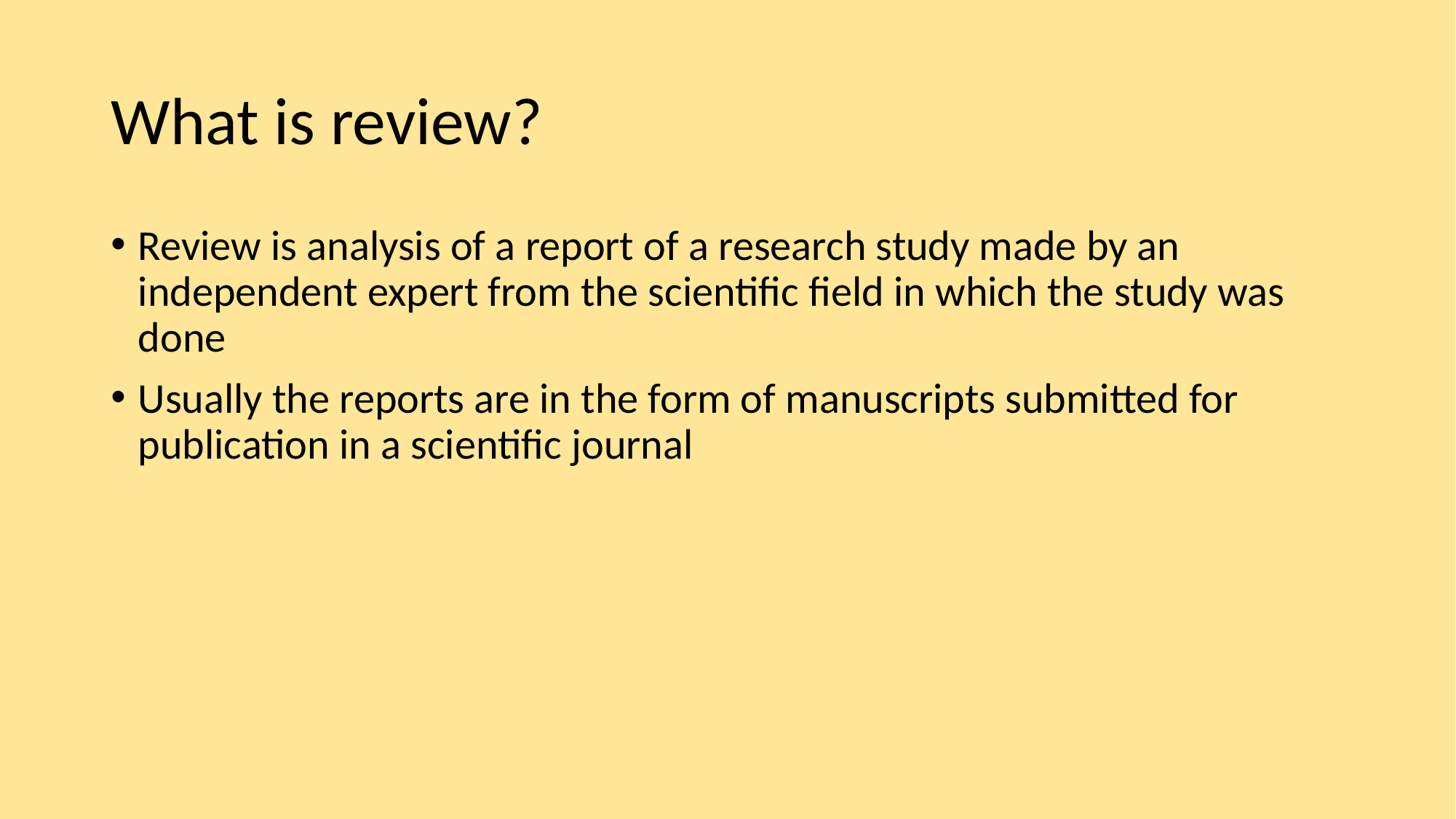

# What is review?
Review is analysis of a report of a research study made by an independent expert from the scientific field in which the study was done
Usually the reports are in the form of manuscripts submitted for publication in a scientific journal